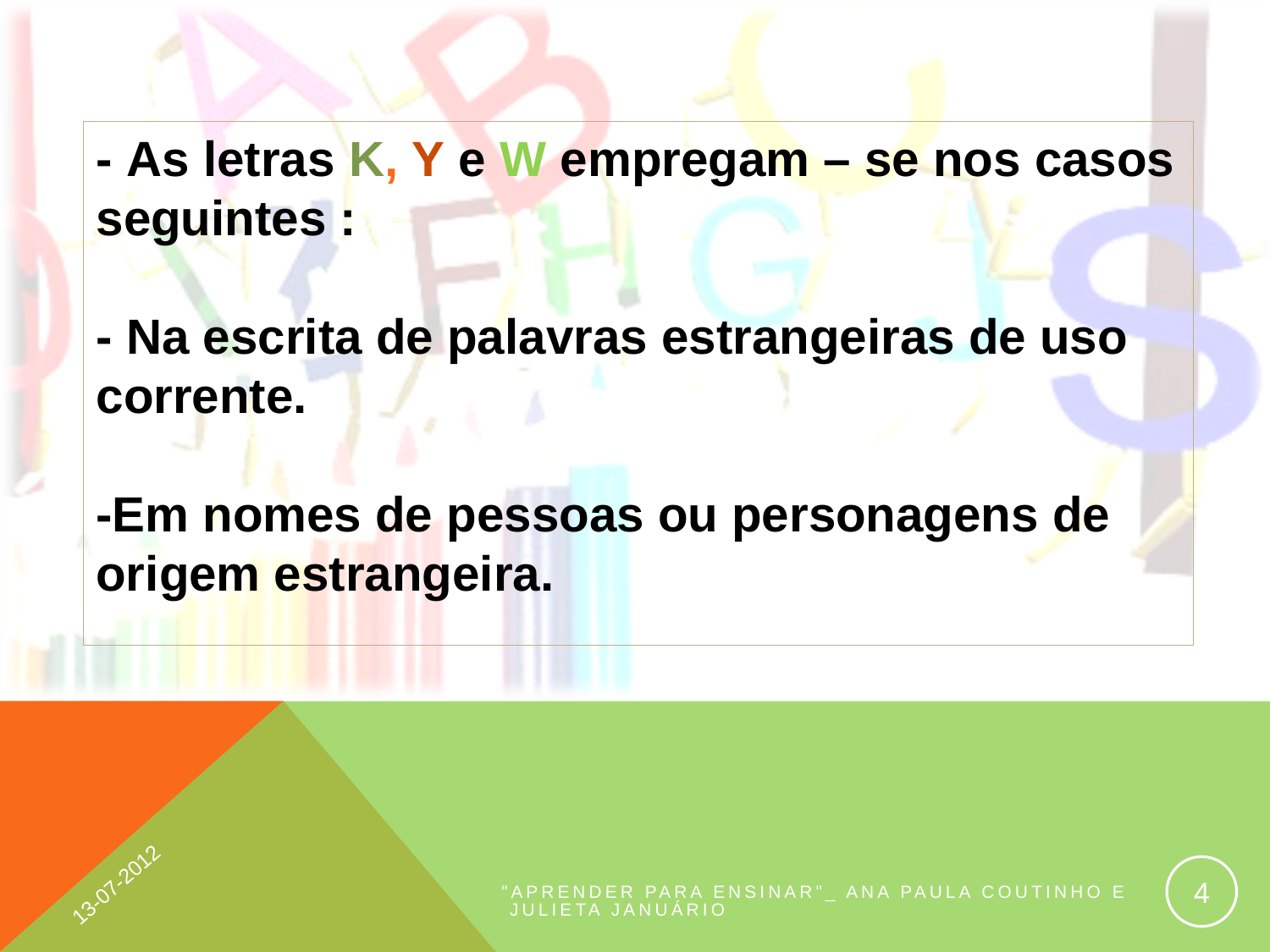

- As letras K, Y e W empregam – se nos casos seguintes :

- Na escrita de palavras estrangeiras de uso corrente.

-Em nomes de pessoas ou personagens de origem estrangeira.

13-07-2012
4
"Aprender para ensinar"_ Ana Paula Coutinho e Julieta Januário